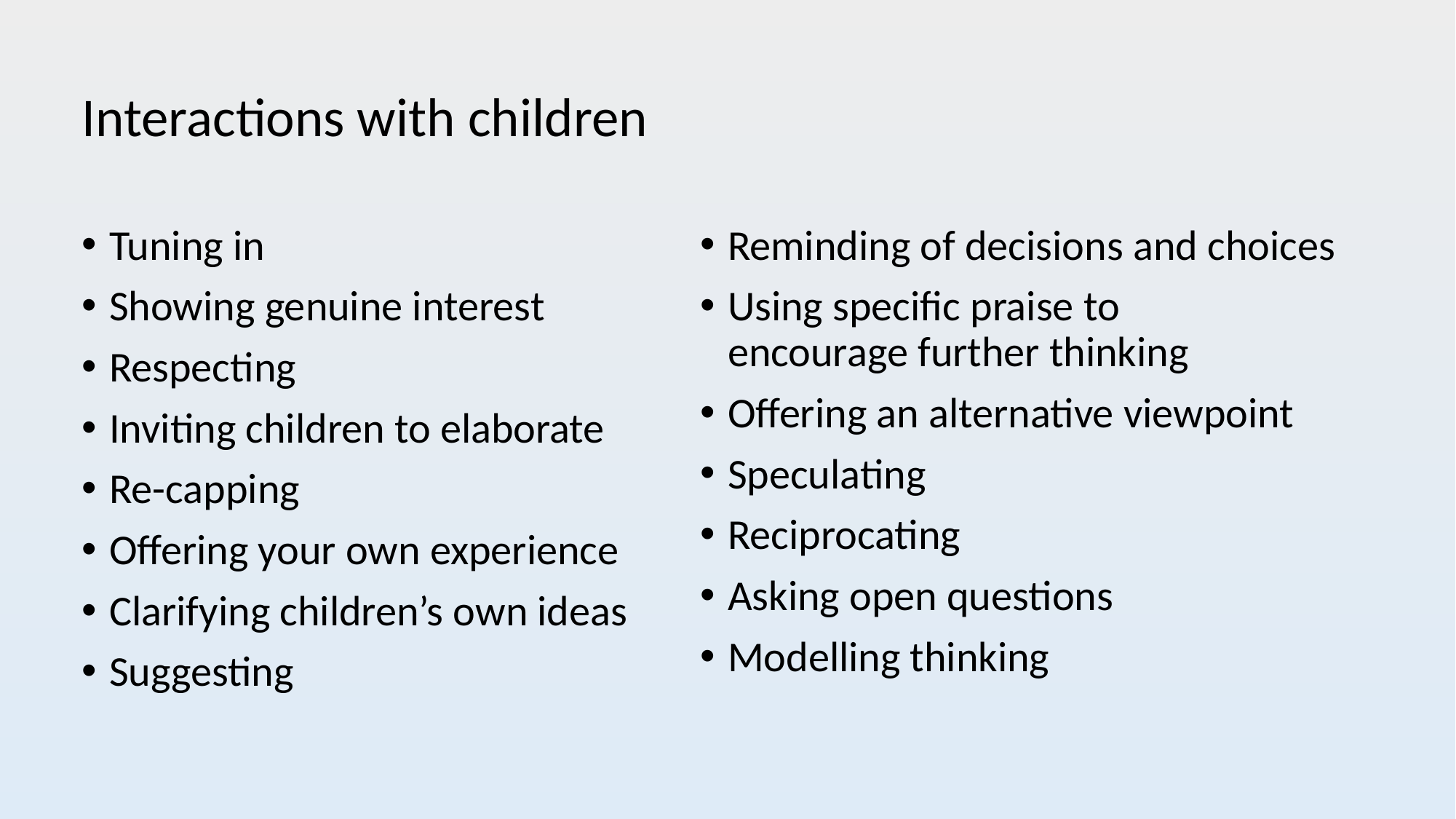

# Interactions with children​
Tuning in​
Showing genuine interest ​
Respecting ​
Inviting children to elaborate​
Re-capping​
Offering your own experience​
Clarifying children’s own ideas​
Suggesting​

Reminding of decisions and choices​
Using specific praise to encourage further thinking​
Offering an alternative viewpoint​
Speculating​
Reciprocating​
Asking open questions​
Modelling thinking​